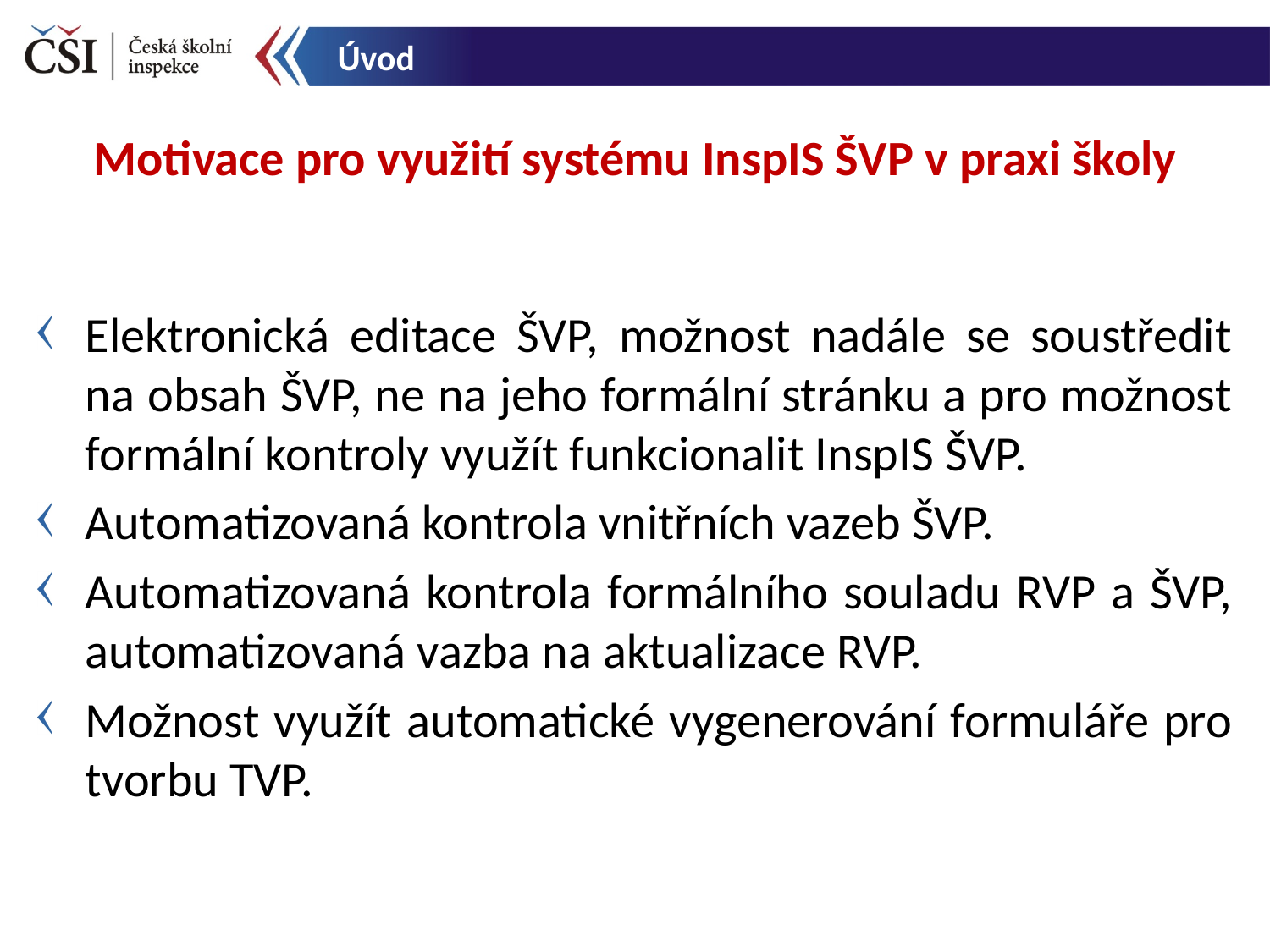

Úvod

Motivace pro využití systému InspIS ŠVP v praxi školy

Elektronická editace ŠVP, možnost nadále se soustředit na obsah ŠVP, ne na jeho formální stránku a pro možnost formální kontroly využít funkcionalit InspIS ŠVP.
Automatizovaná kontrola vnitřních vazeb ŠVP.
Automatizovaná kontrola formálního souladu RVP a ŠVP, automatizovaná vazba na aktualizace RVP.
Možnost využít automatické vygenerování formuláře pro tvorbu TVP.